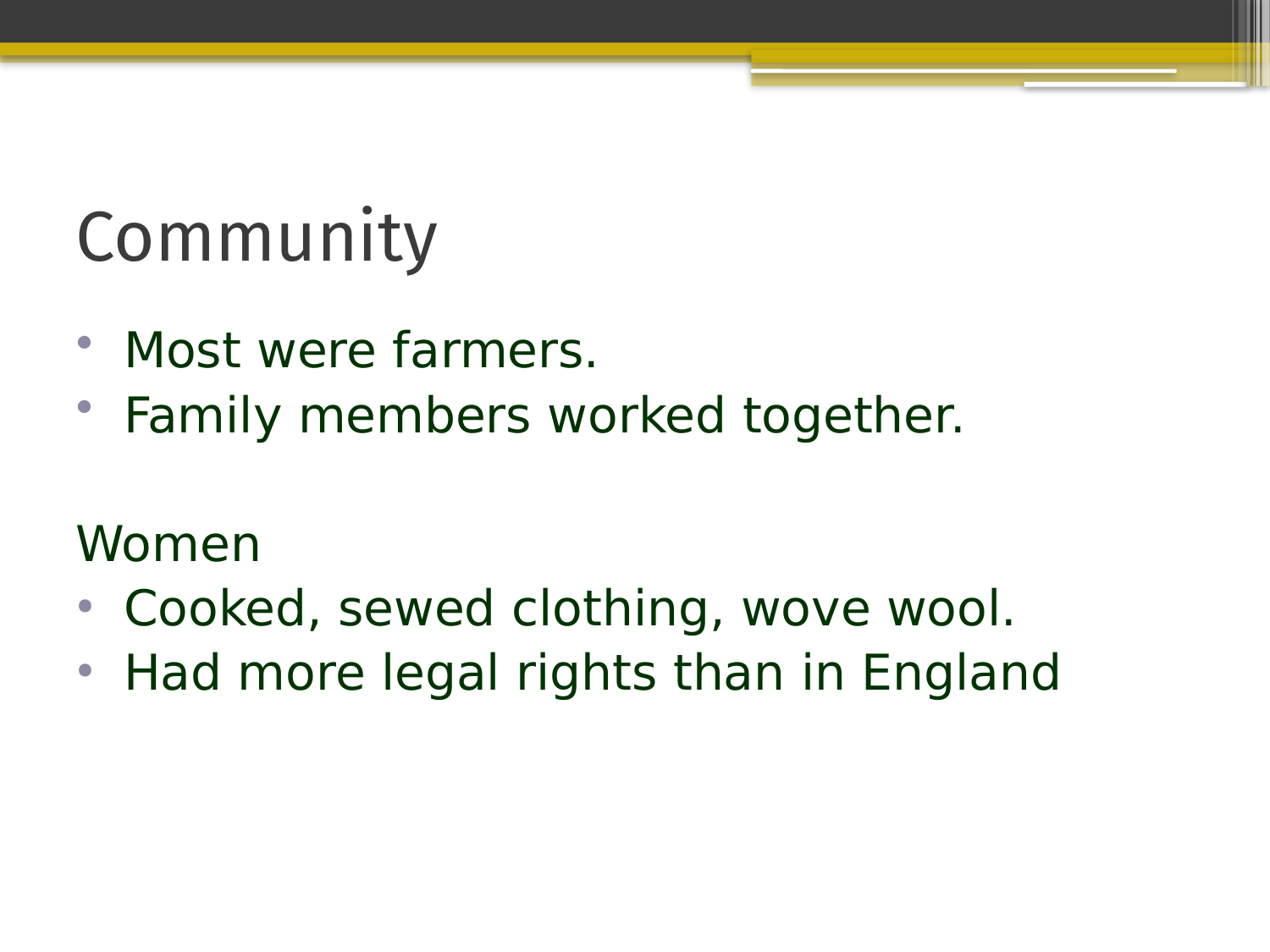

# Community
Most were farmers.
Family members worked together.

Women
Cooked, sewed clothing, wove wool.
Had more legal rights than in England